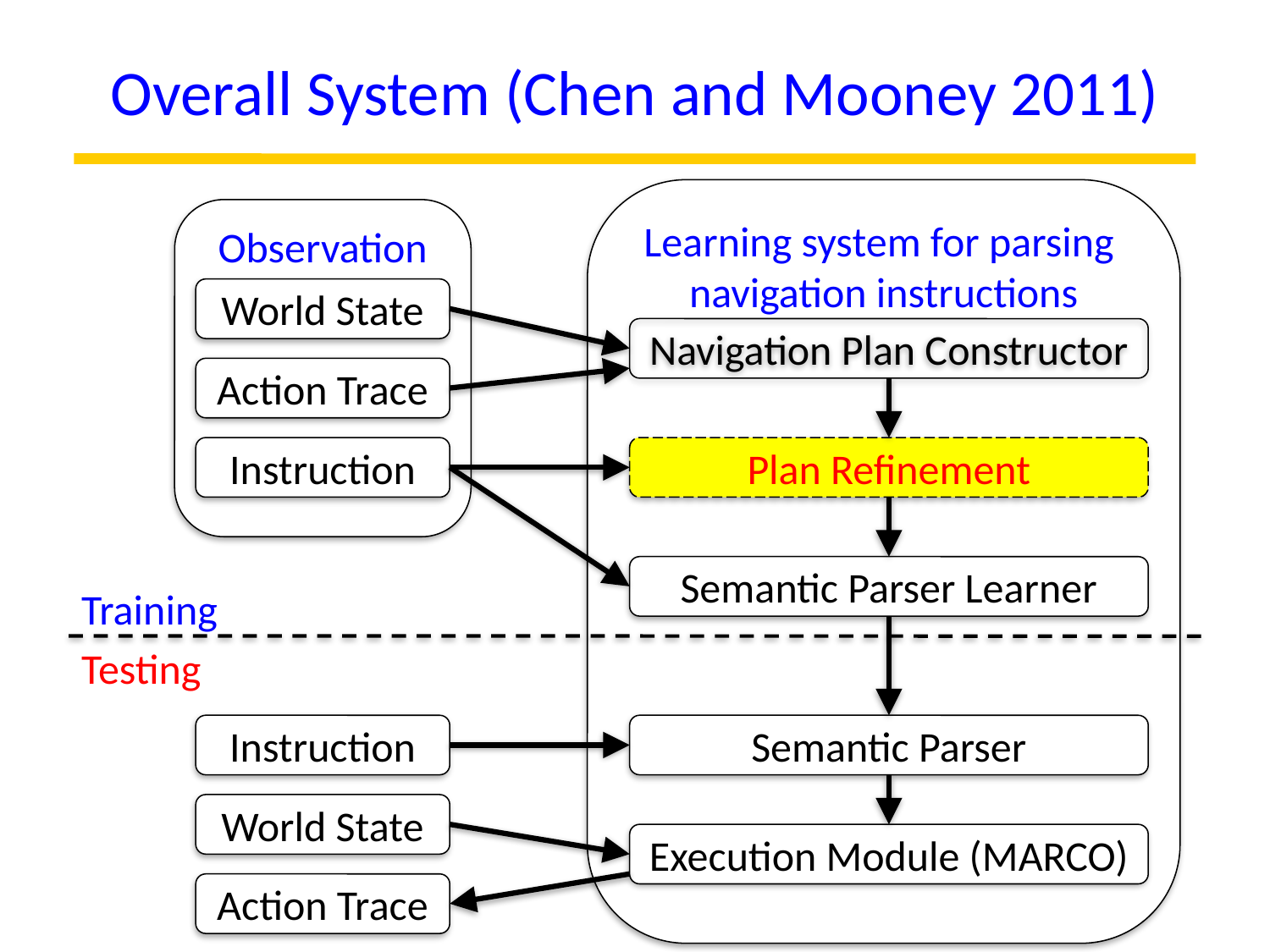

Overall System (Chen and Mooney 2011)

Learning system for parsing
navigation instructions
Observation
World State
Navigation Plan Constructor
Action Trace
Instruction
Plan Refinement
Semantic Parser Learner
Training
Testing
Instruction
Semantic Parser
World State
Execution Module (MARCO)
Action Trace